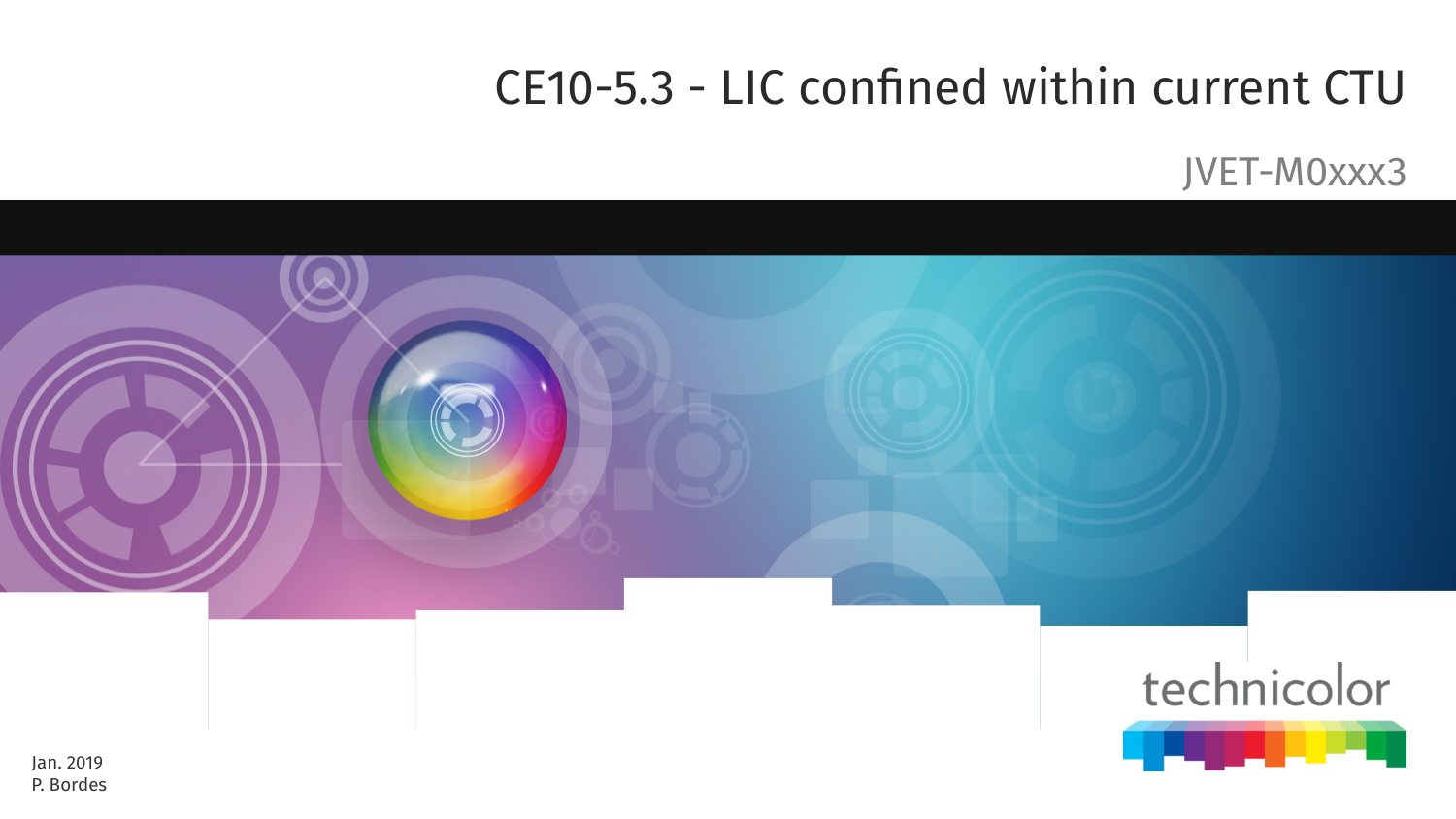

# CE10-5.3 - LIC confined within current CTU
JVET-M0xxx3
Jan. 2019
P. Bordes